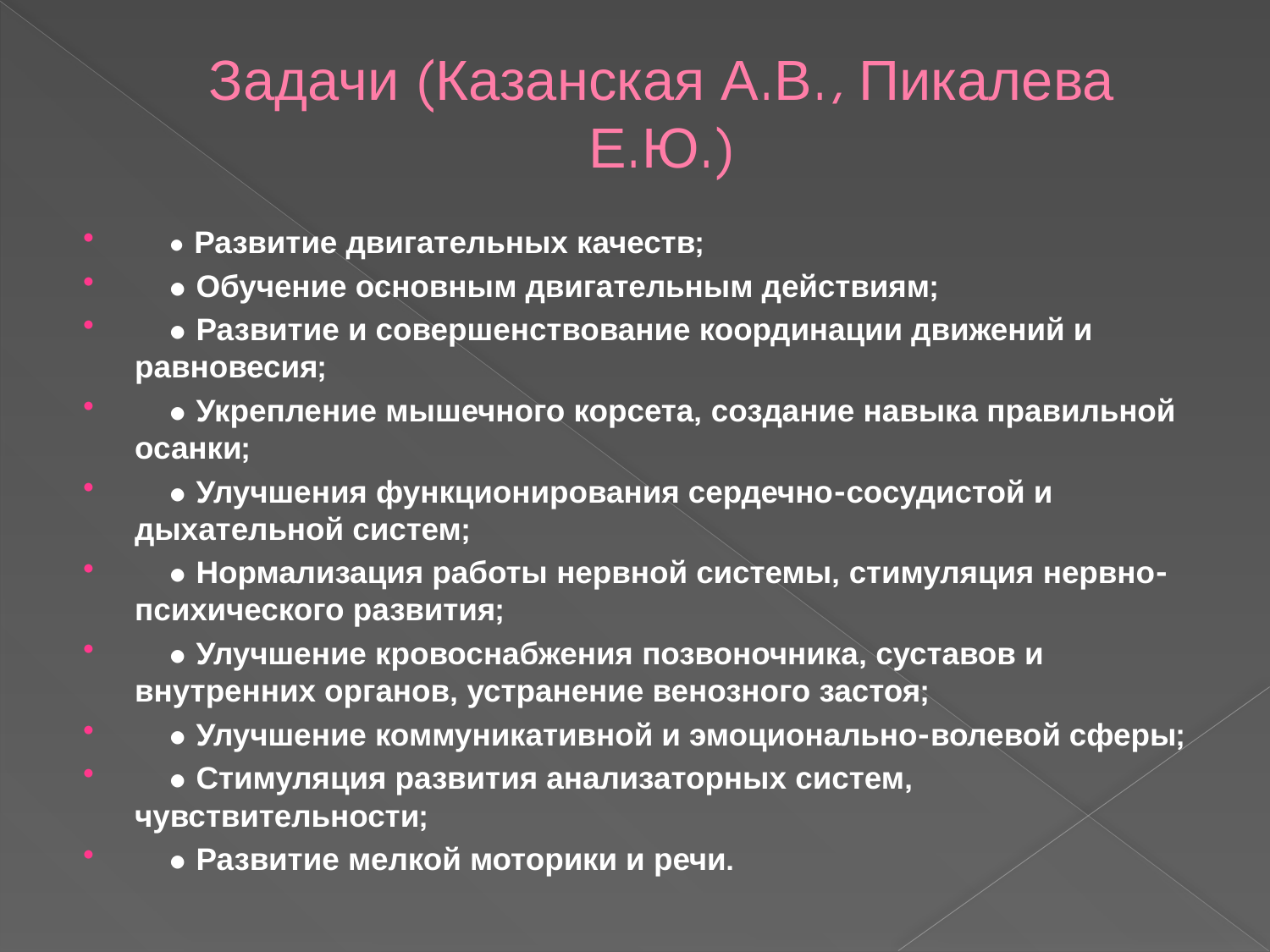

# Задачи (Казанская А.В., Пикалева Е.Ю.)
    • Развитие двигательных качеств;
    • Обучение основным двигательным действиям;
    • Развитие и совершенствование координации движений и равновесия;
    • Укрепление мышечного корсета, создание навыка правильной осанки;
    • Улучшения функционирования сердечно-сосудистой и дыхательной систем;
    • Нормализация работы нервной системы, стимуляция нервно-психического развития;
    • Улучшение кровоснабжения позвоночника, суставов и внутренних органов, устранение венозного застоя;
    • Улучшение коммуникативной и эмоционально-волевой сферы;
    • Стимуляция развития анализаторных систем, чувствительности;
    • Развитие мелкой моторики и речи.